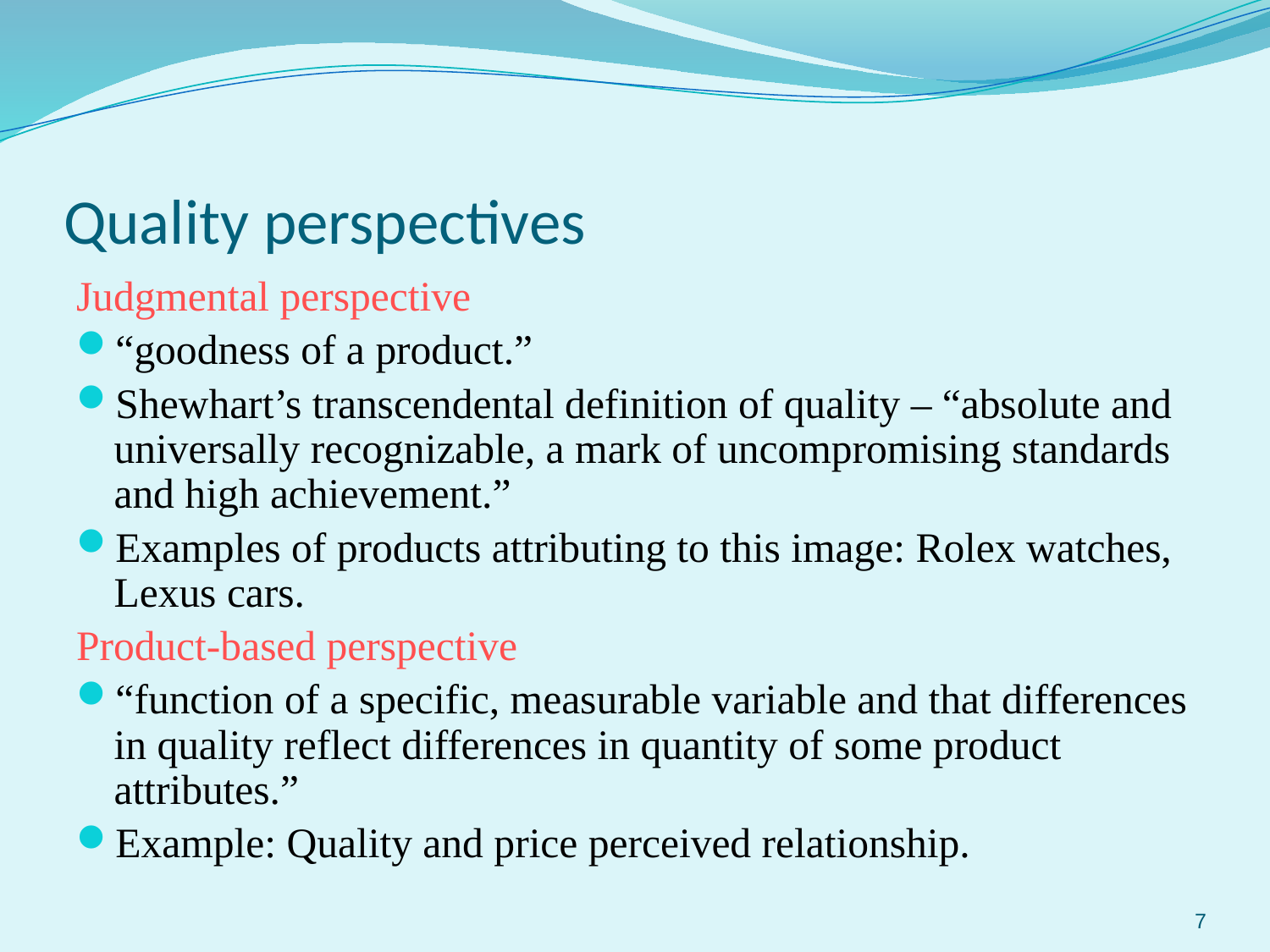

# Quality perspectives
Judgmental perspective
“goodness of a product.”
Shewhart’s transcendental definition of quality – “absolute and universally recognizable, a mark of uncompromising standards and high achievement.”
Examples of products attributing to this image: Rolex watches, Lexus cars.
Product-based perspective
“function of a specific, measurable variable and that differences in quality reflect differences in quantity of some product attributes.”
Example: Quality and price perceived relationship.
7